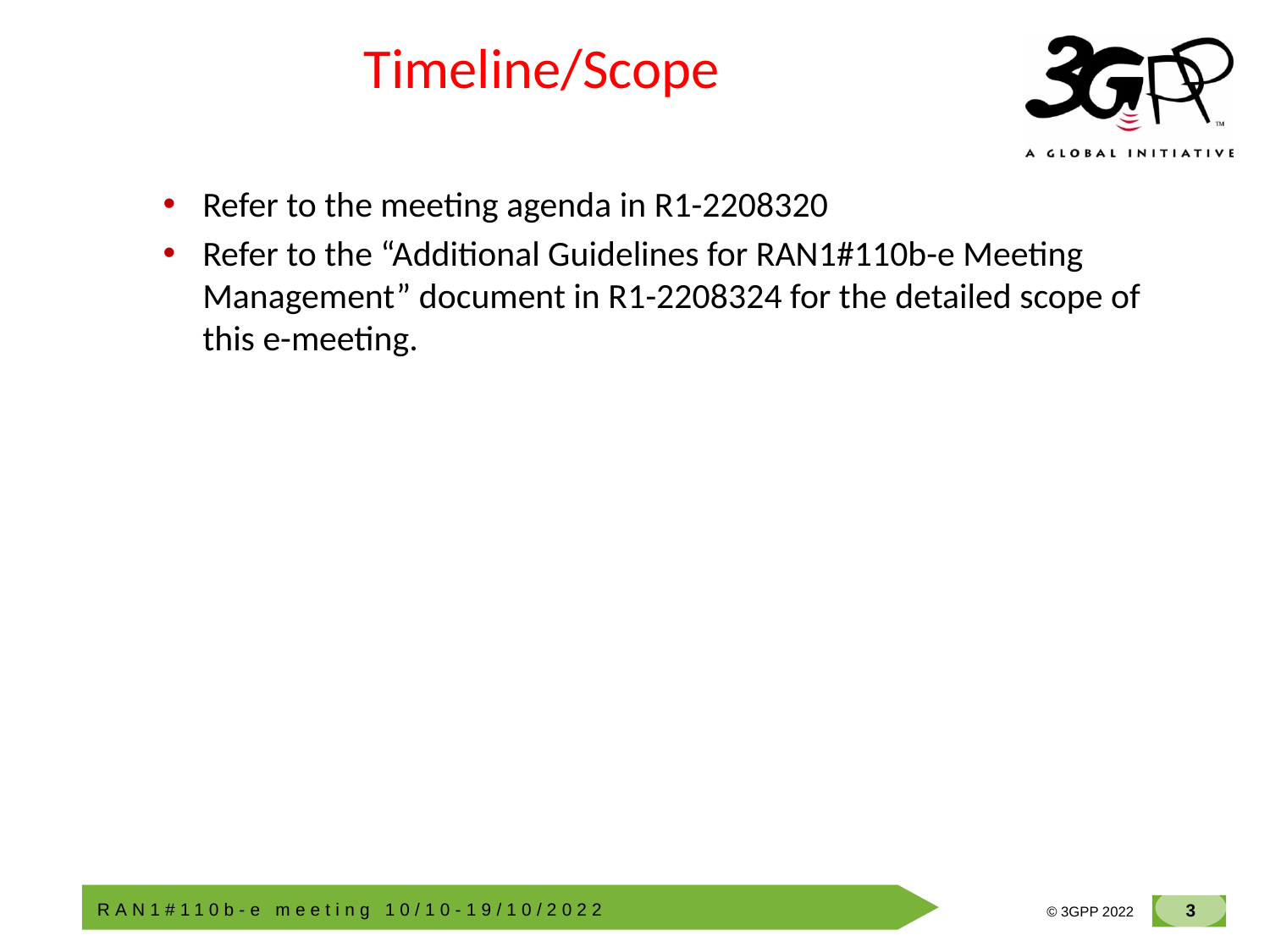

# Timeline/Scope
Refer to the meeting agenda in R1-2208320
Refer to the “Additional Guidelines for RAN1#110b-e Meeting Management” document in R1-2208324 for the detailed scope of this e-meeting.